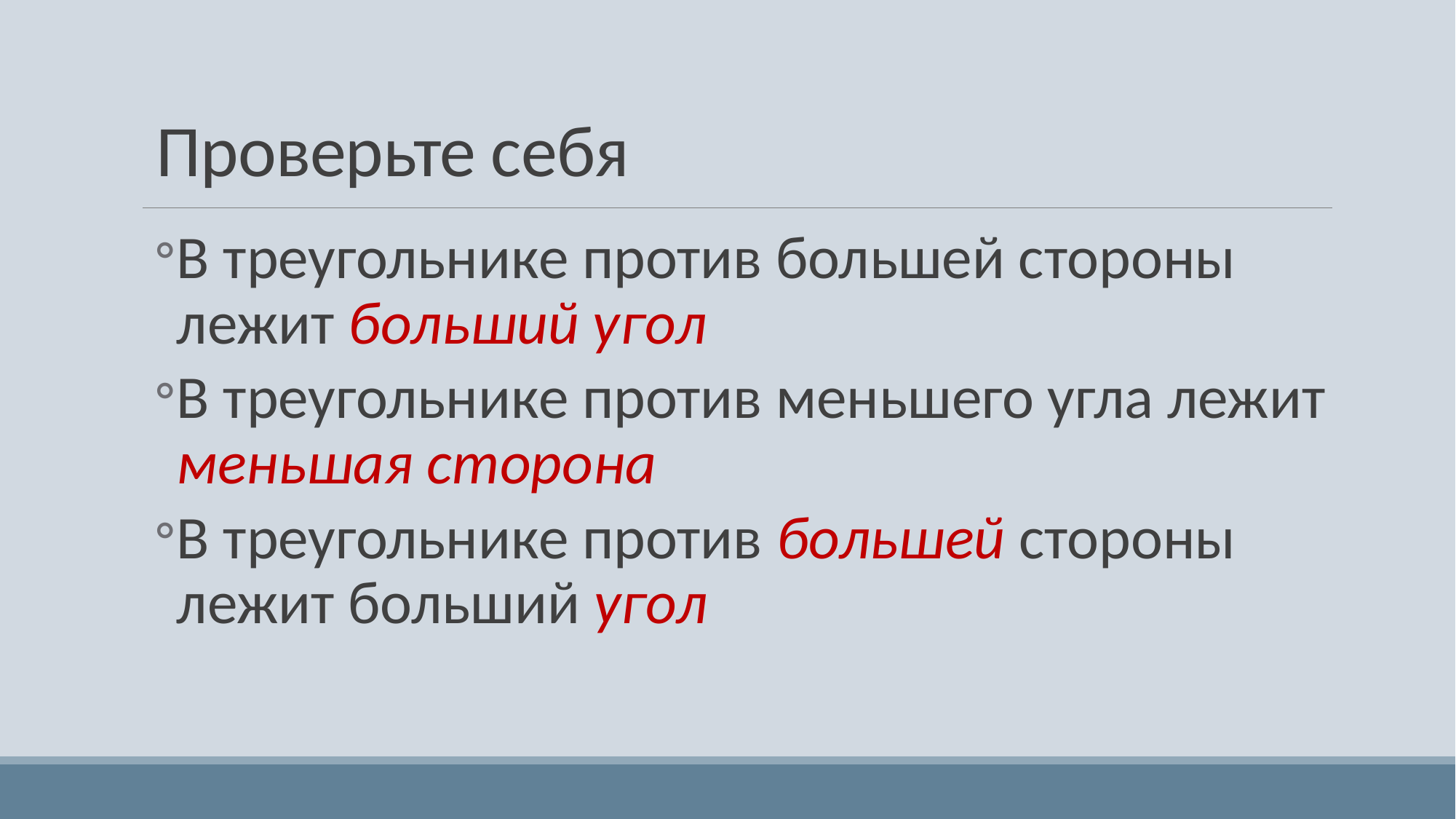

# Проверьте себя
В треугольнике против большей стороны лежит больший угол
В треугольнике против меньшего угла лежит меньшая сторона
В треугольнике против большей стороны лежит больший угол